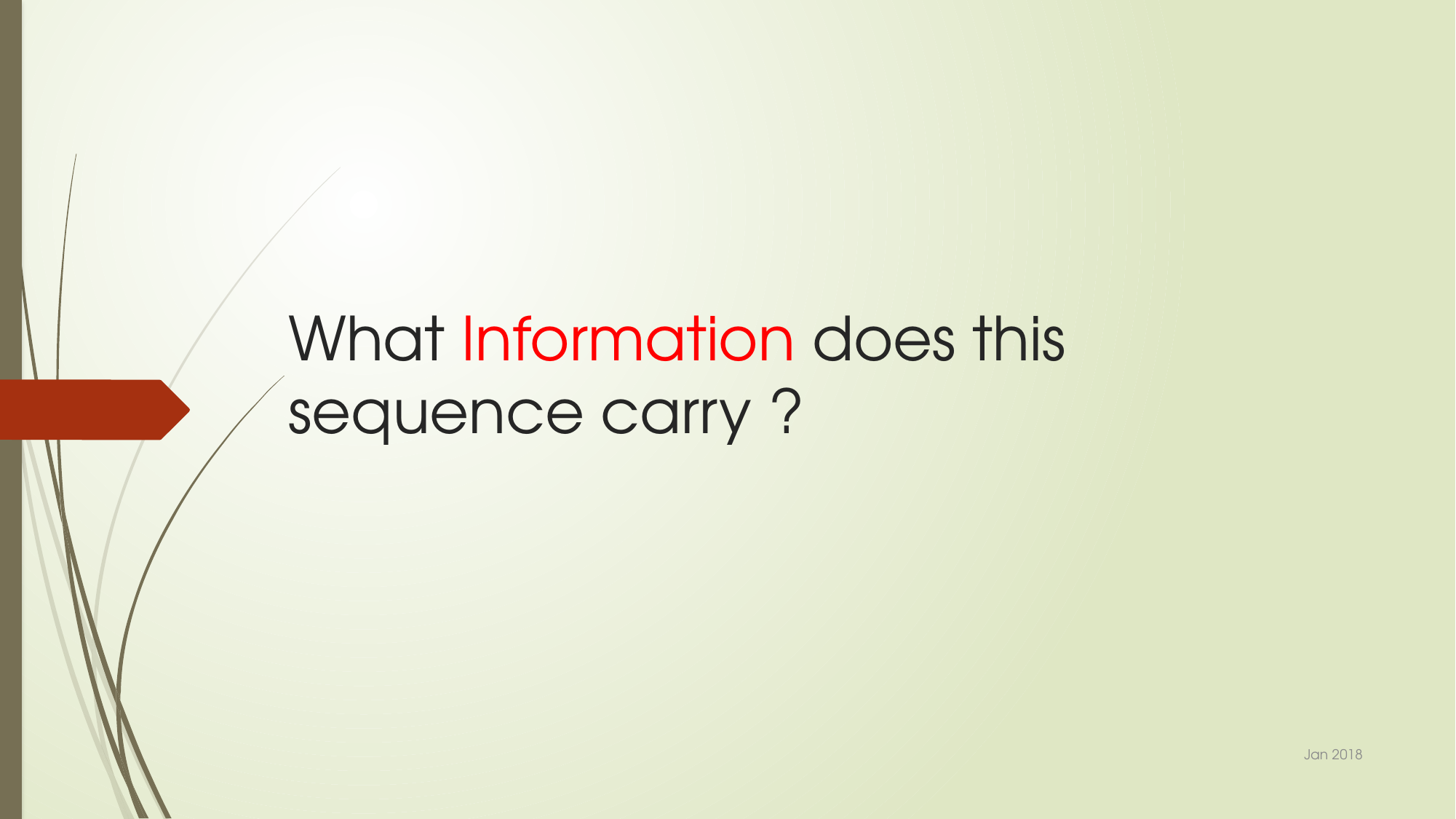

# What Information does this sequence carry ?
Jan 2018